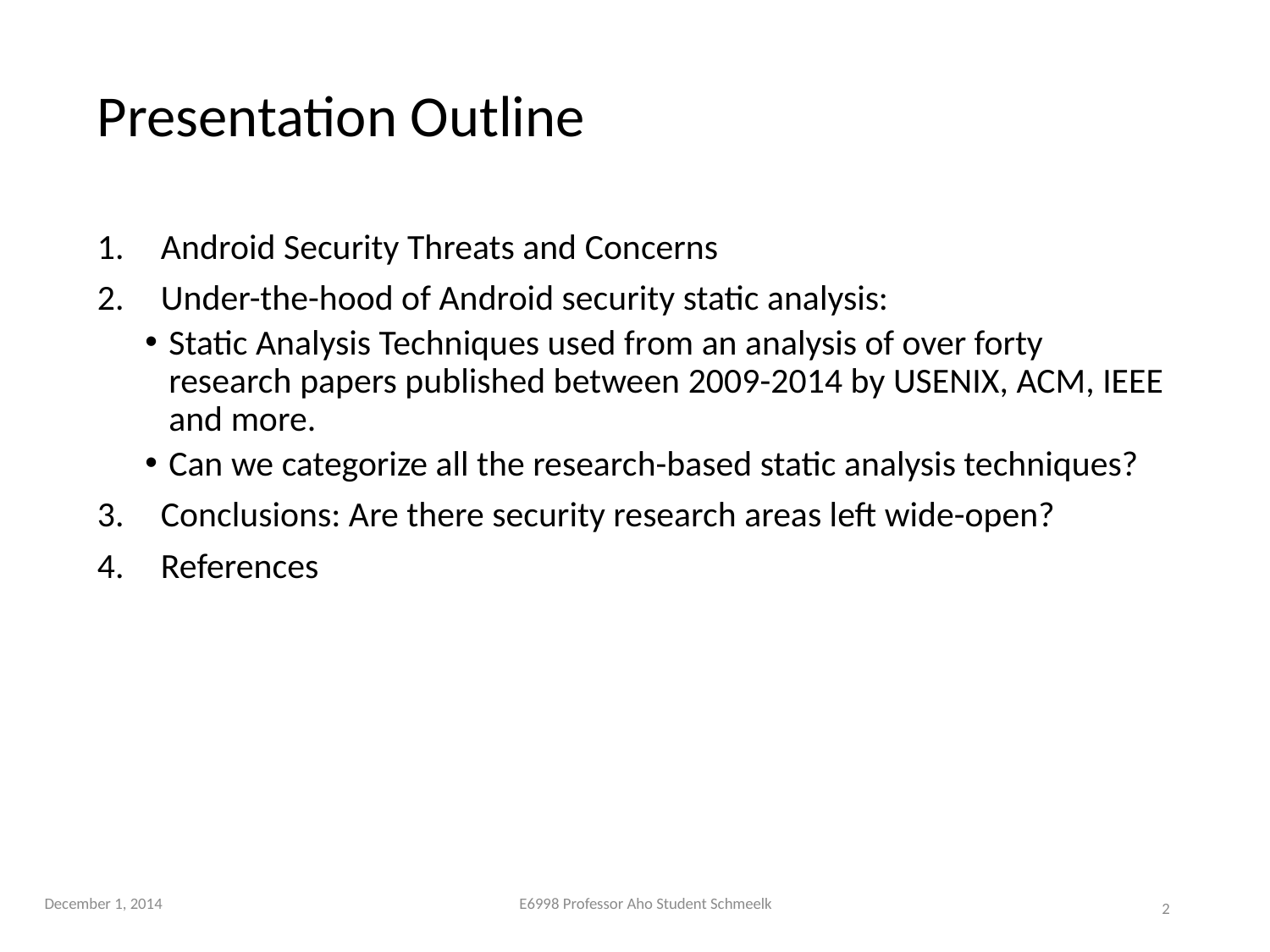

# Presentation Outline
Android Security Threats and Concerns
Under-the-hood of Android security static analysis:
Static Analysis Techniques used from an analysis of over forty research papers published between 2009-2014 by USENIX, ACM, IEEE and more.
Can we categorize all the research-based static analysis techniques?
Conclusions: Are there security research areas left wide-open?
References
December 1, 2014
E6998 Professor Aho Student Schmeelk
2